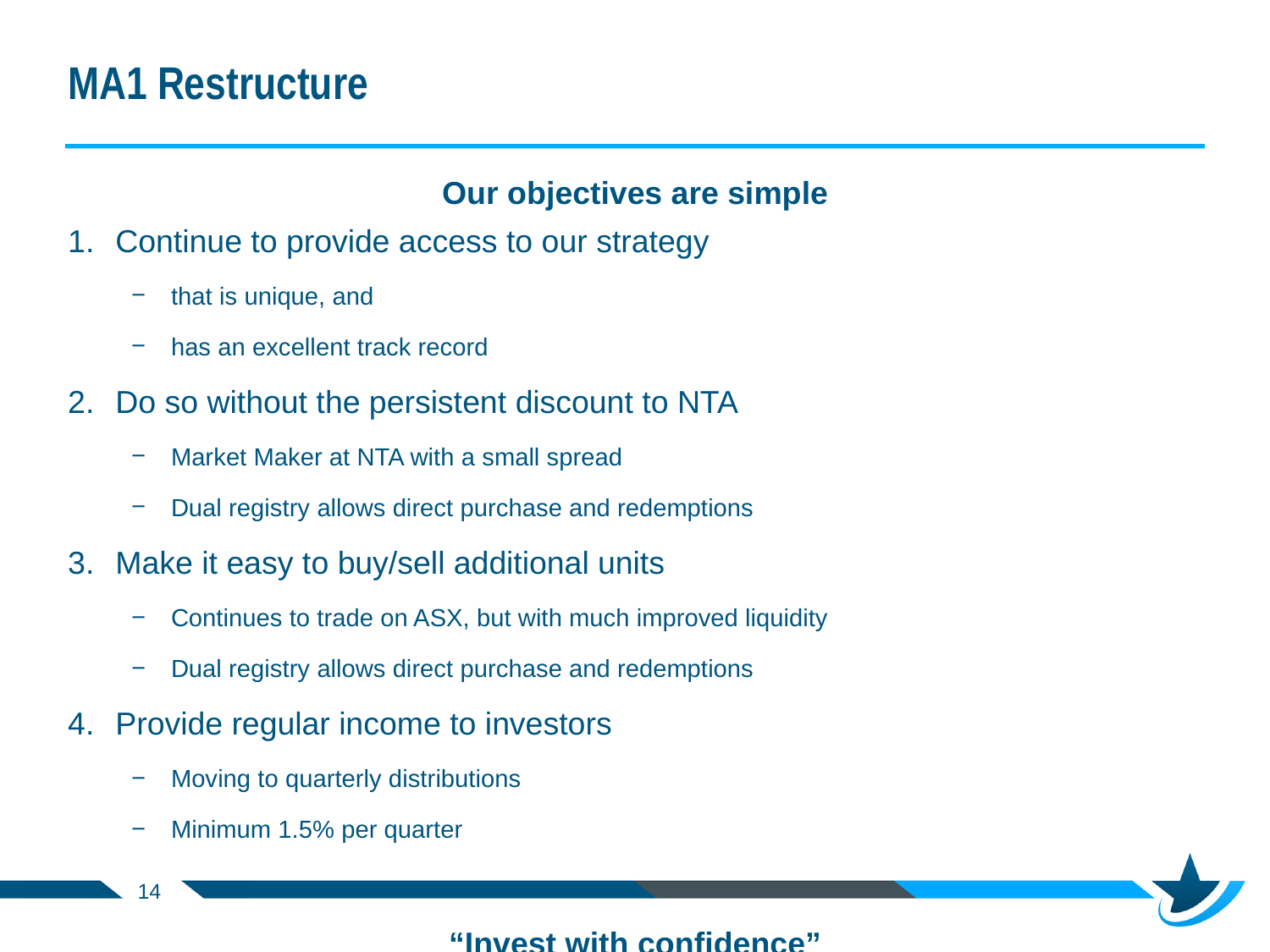

# MA1 Restructure
Our objectives are simple
Continue to provide access to our strategy
that is unique, and
has an excellent track record
Do so without the persistent discount to NTA
Market Maker at NTA with a small spread
Dual registry allows direct purchase and redemptions
Make it easy to buy/sell additional units
Continues to trade on ASX, but with much improved liquidity
Dual registry allows direct purchase and redemptions
Provide regular income to investors
Moving to quarterly distributions
Minimum 1.5% per quarter

“Invest with confidence”

14